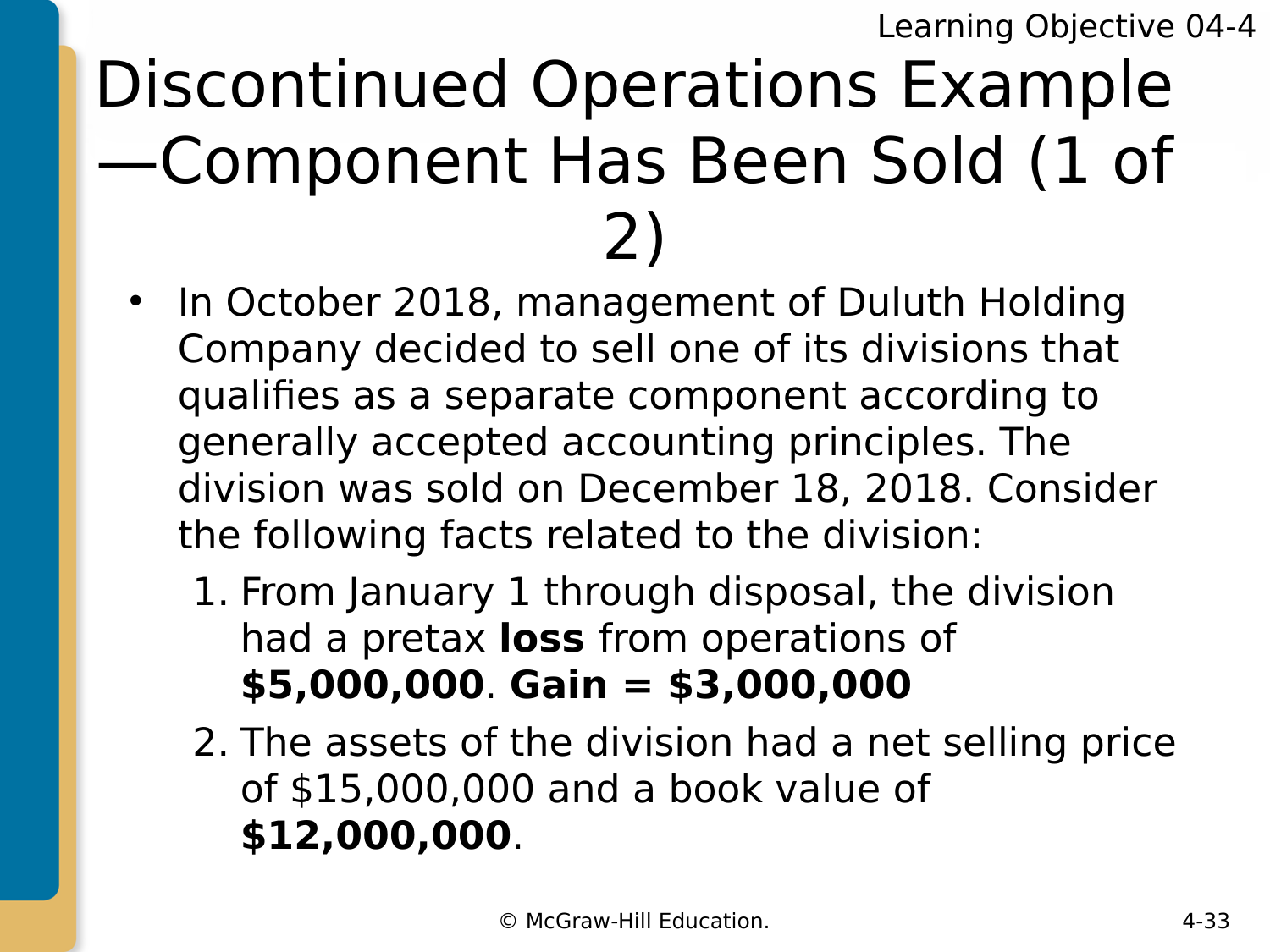

Learning Objective 04-4
# Discontinued Operations Example—Component Has Been Sold (1 of 2)
In October 2018, management of Duluth Holding Company decided to sell one of its divisions that qualifies as a separate component according to generally accepted accounting principles. The division was sold on December 18, 2018. Consider the following facts related to the division:
From January 1 through disposal, the division had a pretax loss from operations of $5,000,000. Gain = $3,000,000
The assets of the division had a net selling price of $15,000,000 and a book value of $12,000,000.